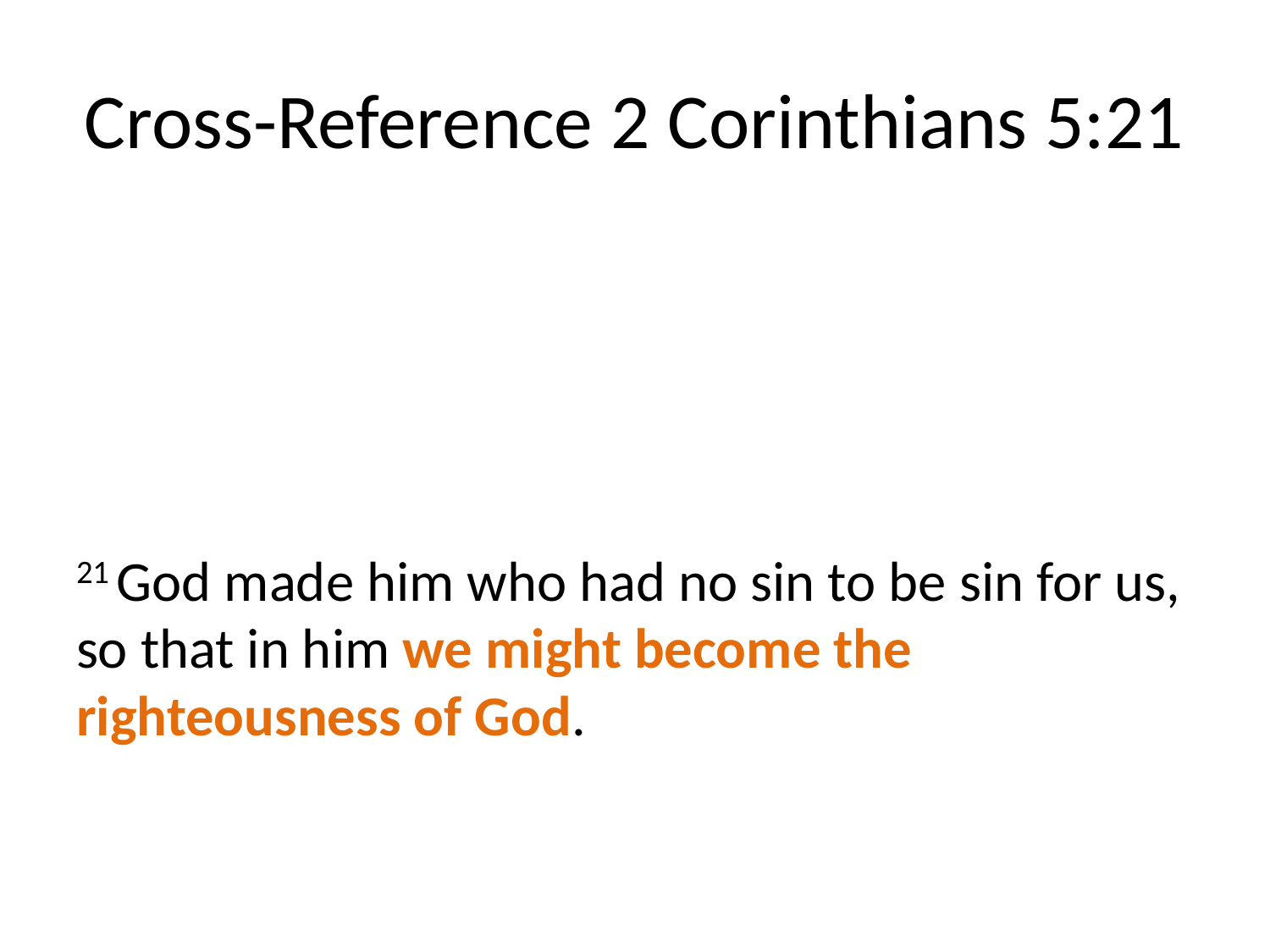

# Cross-Reference 2 Corinthians 5:21

21 God made him who had no sin to be sin for us, so that in him we might become the righteousness of God.